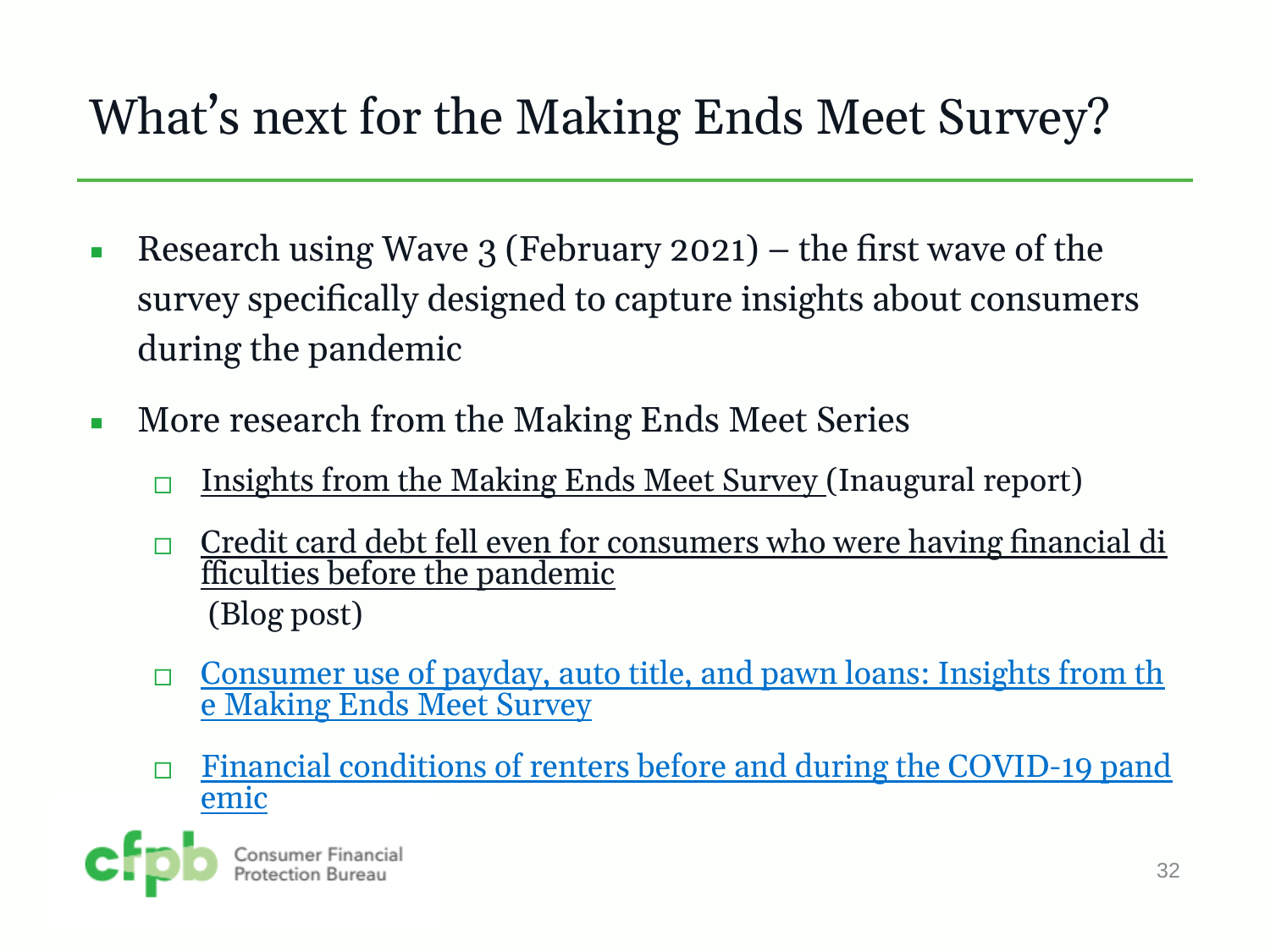

# What’s next for the Making Ends Meet Survey?
Research using Wave 3 (February 2021) – the first wave of the survey specifically designed to capture insights about consumers during the pandemic
More research from the Making Ends Meet Series
Insights from the Making Ends Meet Survey (Inaugural report)
Credit card debt fell even for consumers who were having financial difficulties before the pandemic (Blog post)
Consumer use of payday, auto title, and pawn loans: Insights from the Making Ends Meet Survey
Financial conditions of renters before and during the COVID-19 pandemic
32